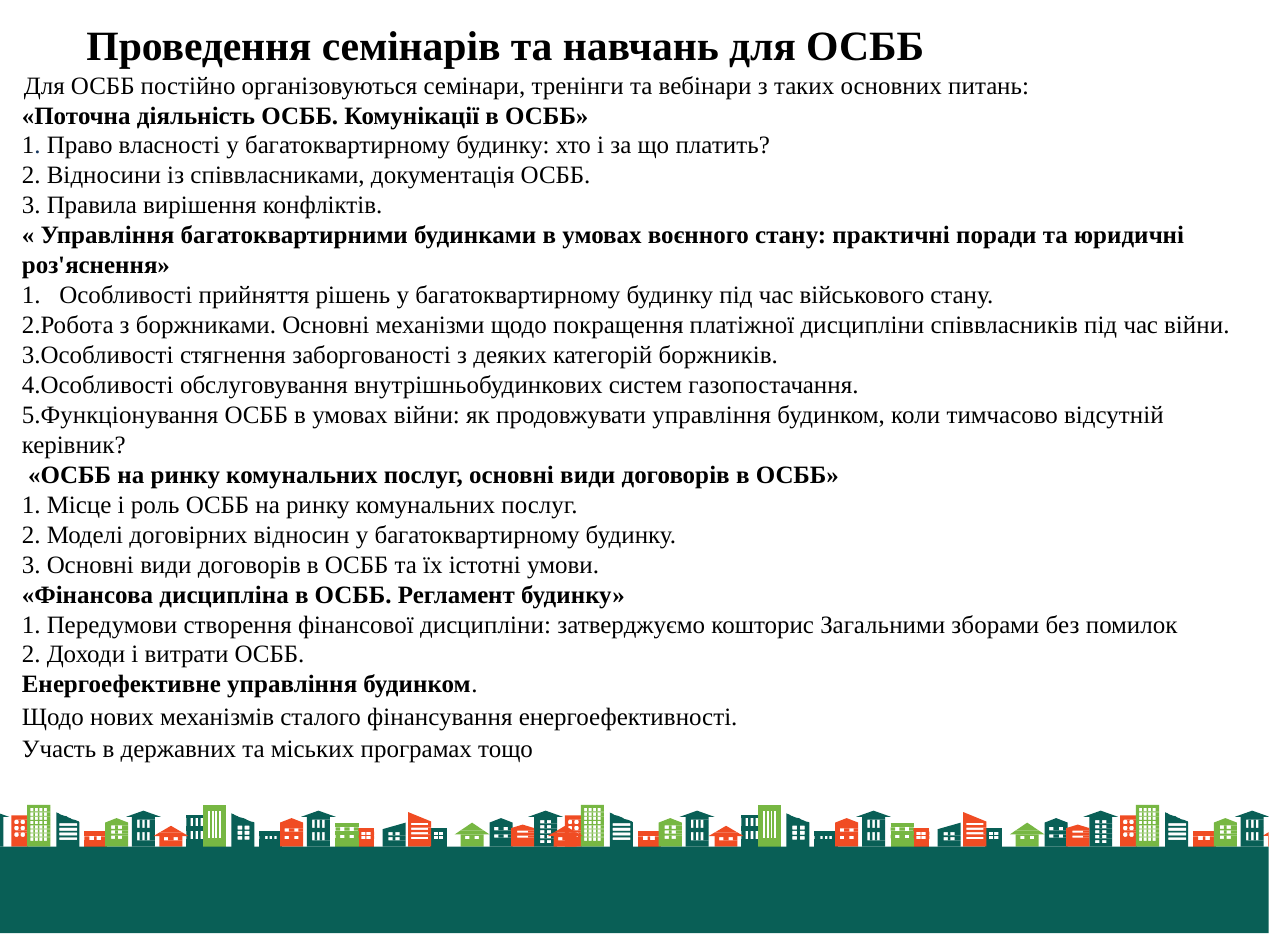

# Проведення семінарів та навчань для ОСББ
Для ОСББ постійно організовуються семінари, тренінги та вебінари з таких основних питань:
«Поточна діяльність ОСББ. Комунікації в ОСББ»
1. Право власності у багатоквартирному будинку: хто і за що платить?
2. Відносини із співвласниками, документація ОСББ.
3. Правила вирішення конфліктів.
« Управління багатоквартирними будинками в умовах воєнного стану: практичні поради та юридичні роз'яснення»
Особливості прийняття рішень у багатоквартирному будинку під час військового стану.
Робота з боржниками. Основні механізми щодо покращення платіжної дисципліни співвласників під час війни.
Особливості стягнення заборгованості з деяких категорій боржників.
Особливості обслуговування внутрішньобудинкових систем газопостачання.
Функціонування ОСББ в умовах війни: як продовжувати управління будинком, коли тимчасово відсутній керівник?
 «ОСББ на ринку комунальних послуг, основні види договорів в ОСББ»
1. Місце і роль ОСББ на ринку комунальних послуг.
2. Моделі договірних відносин у багатоквартирному будинку.
3. Основні види договорів в ОСББ та їх істотні умови.
«Фінансова дисципліна в ОСББ. Регламент будинку»
1. Передумови створення фінансової дисципліни: затверджуємо кошторис Загальними зборами без помилок
2. Доходи і витрати ОСББ.
Енергоефективне управління будинком.
Щодо нових механізмів сталого фінансування енергоефективності.
Участь в державних та міських програмах тощо